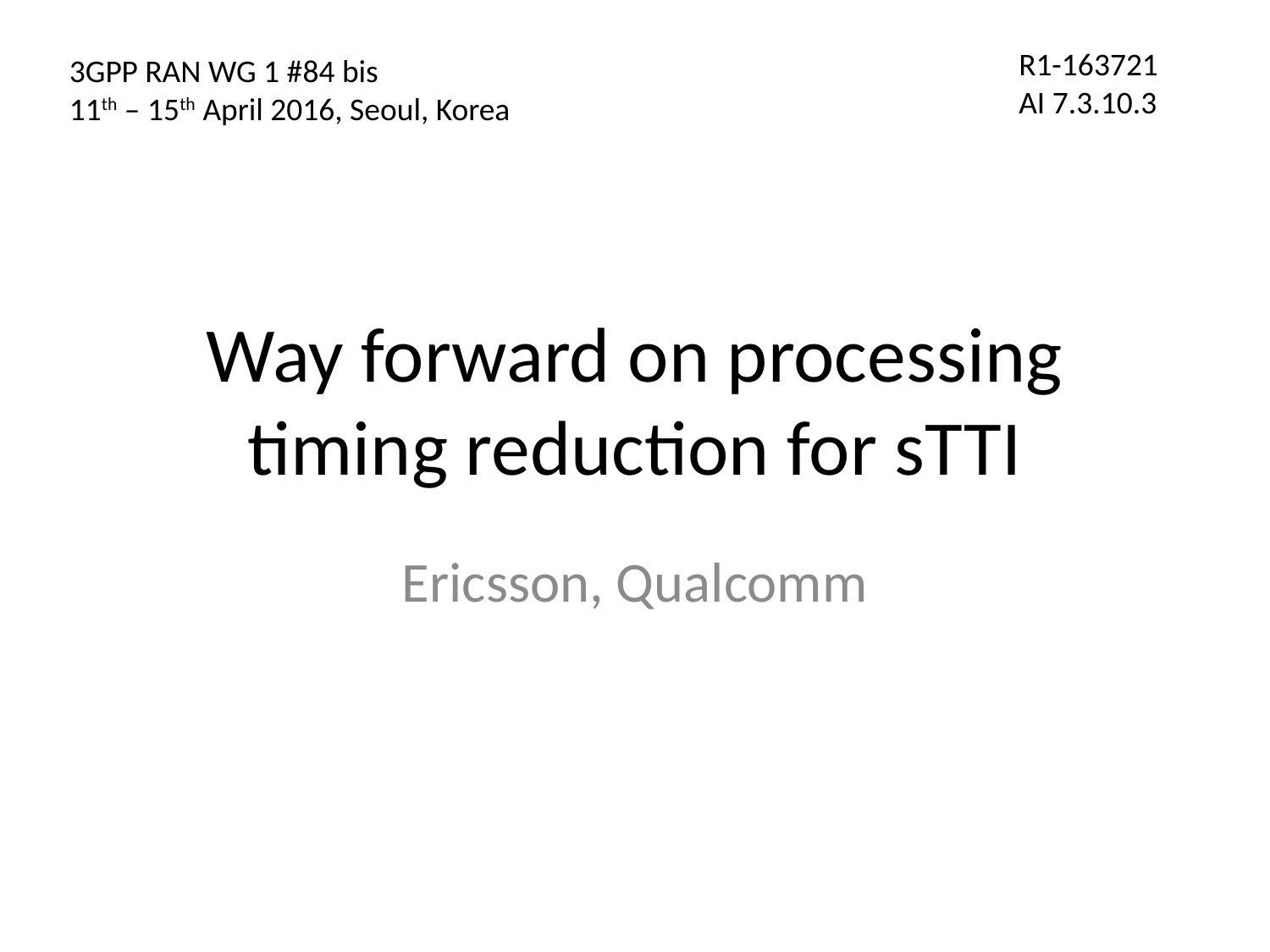

R1-163721
AI 7.3.10.3
3GPP RAN WG 1 #84 bis
11th – 15th April 2016, Seoul, Korea
# Way forward on processing timing reduction for sTTI
Ericsson, Qualcomm